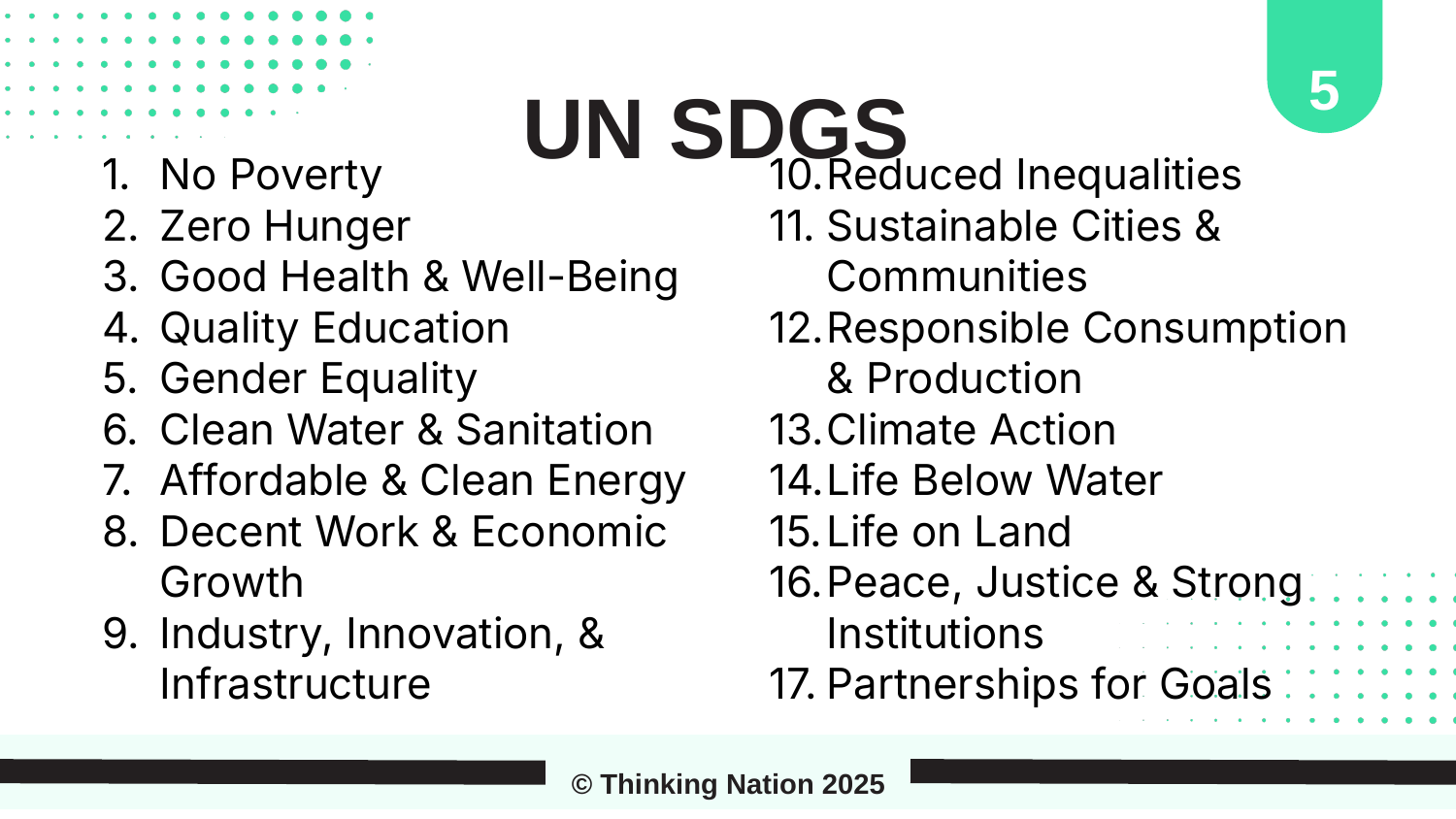

5
UN SDGS
No Poverty
Zero Hunger
Good Health & Well-Being
Quality Education
Gender Equality
Clean Water & Sanitation
Affordable & Clean Energy
Decent Work & Economic Growth
Industry, Innovation, & Infrastructure
Reduced Inequalities
Sustainable Cities & Communities
Responsible Consumption & Production
Climate Action
Life Below Water
Life on Land
Peace, Justice & Strong Institutions
Partnerships for Goals

© Thinking Nation 2025